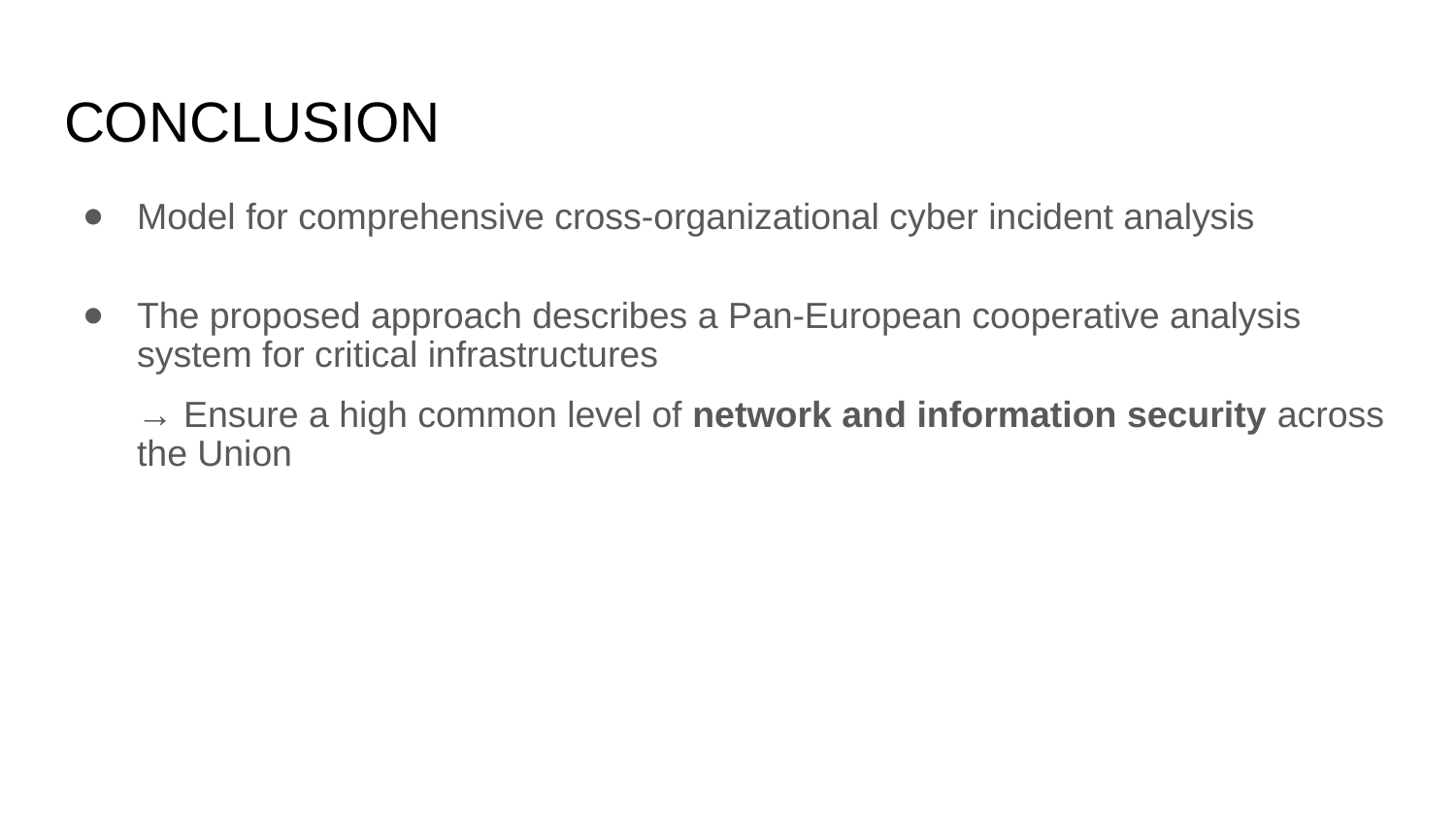

# CONCLUSION
Model for comprehensive cross-organizational cyber incident analysis

The proposed approach describes a Pan-European cooperative analysis system for critical infrastructures
→ Ensure a high common level of network and information security across the Union